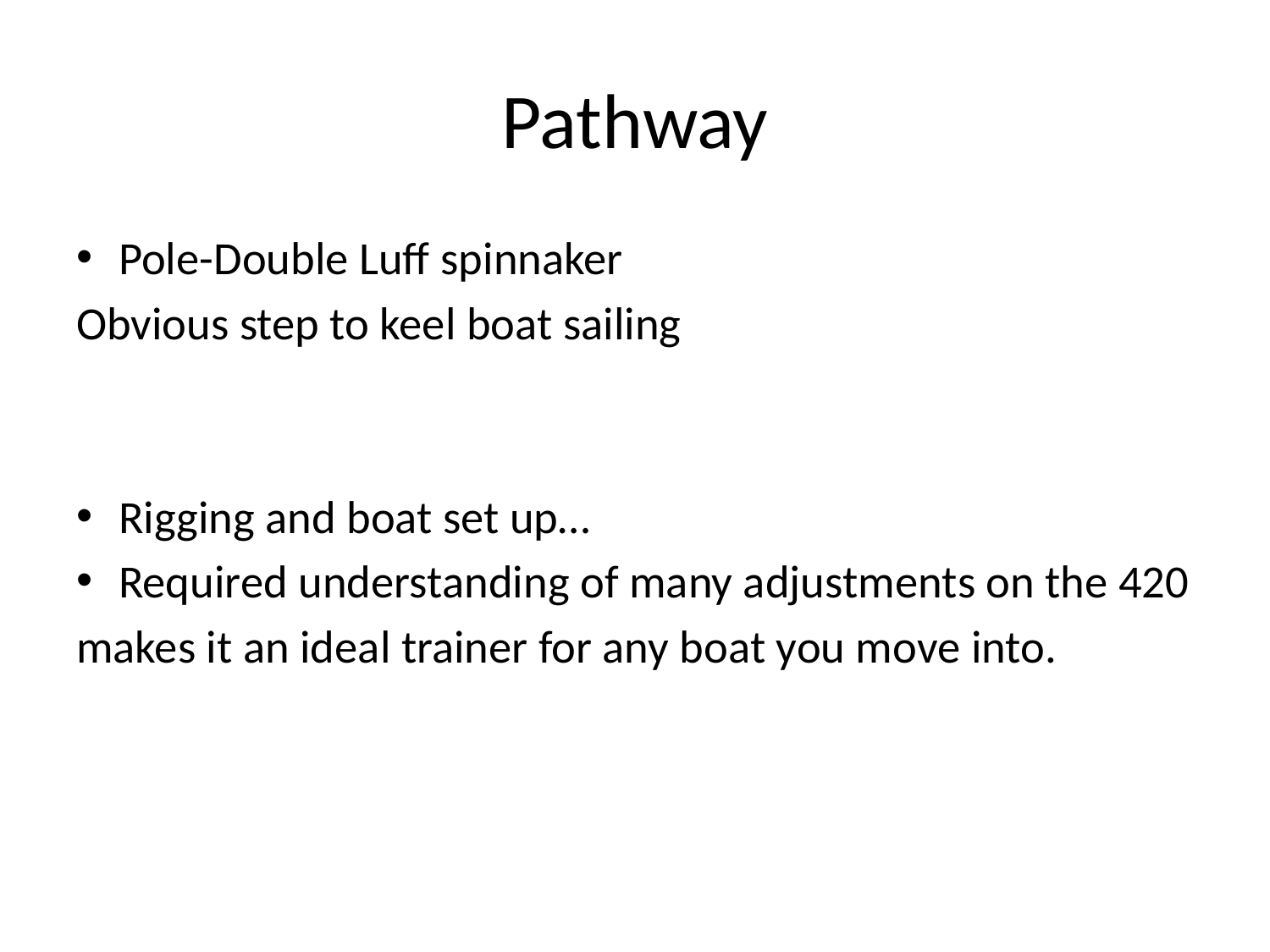

# Pathway
Pole-Double Luff spinnaker
Obvious step to keel boat sailing

Rigging and boat set up…
Required understanding of many adjustments on the 420
makes it an ideal trainer for any boat you move into.